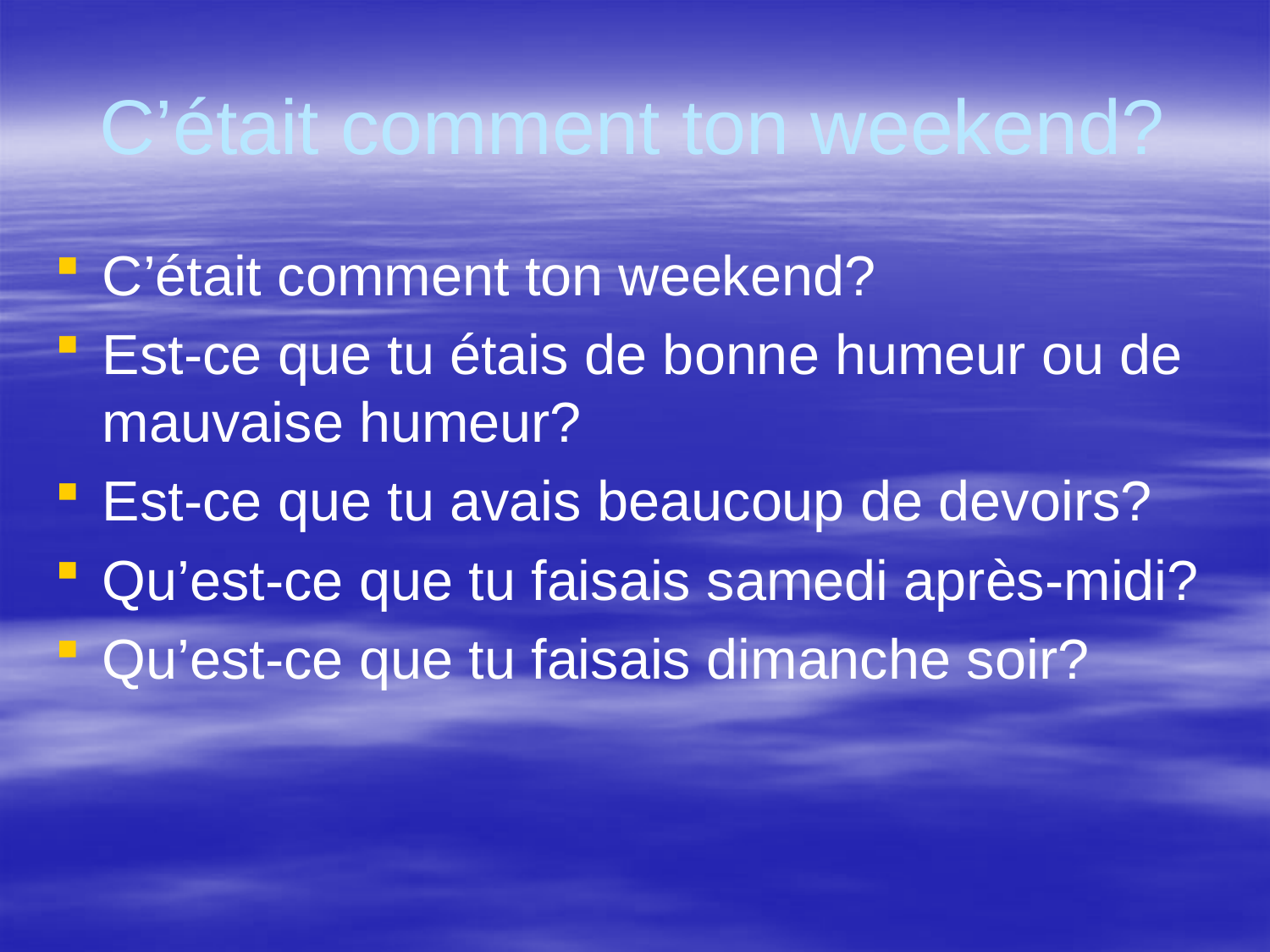

# C’était comment ton weekend?
C’était comment ton weekend?
Est-ce que tu étais de bonne humeur ou de mauvaise humeur?
Est-ce que tu avais beaucoup de devoirs?
Qu’est-ce que tu faisais samedi après-midi?
Qu’est-ce que tu faisais dimanche soir?